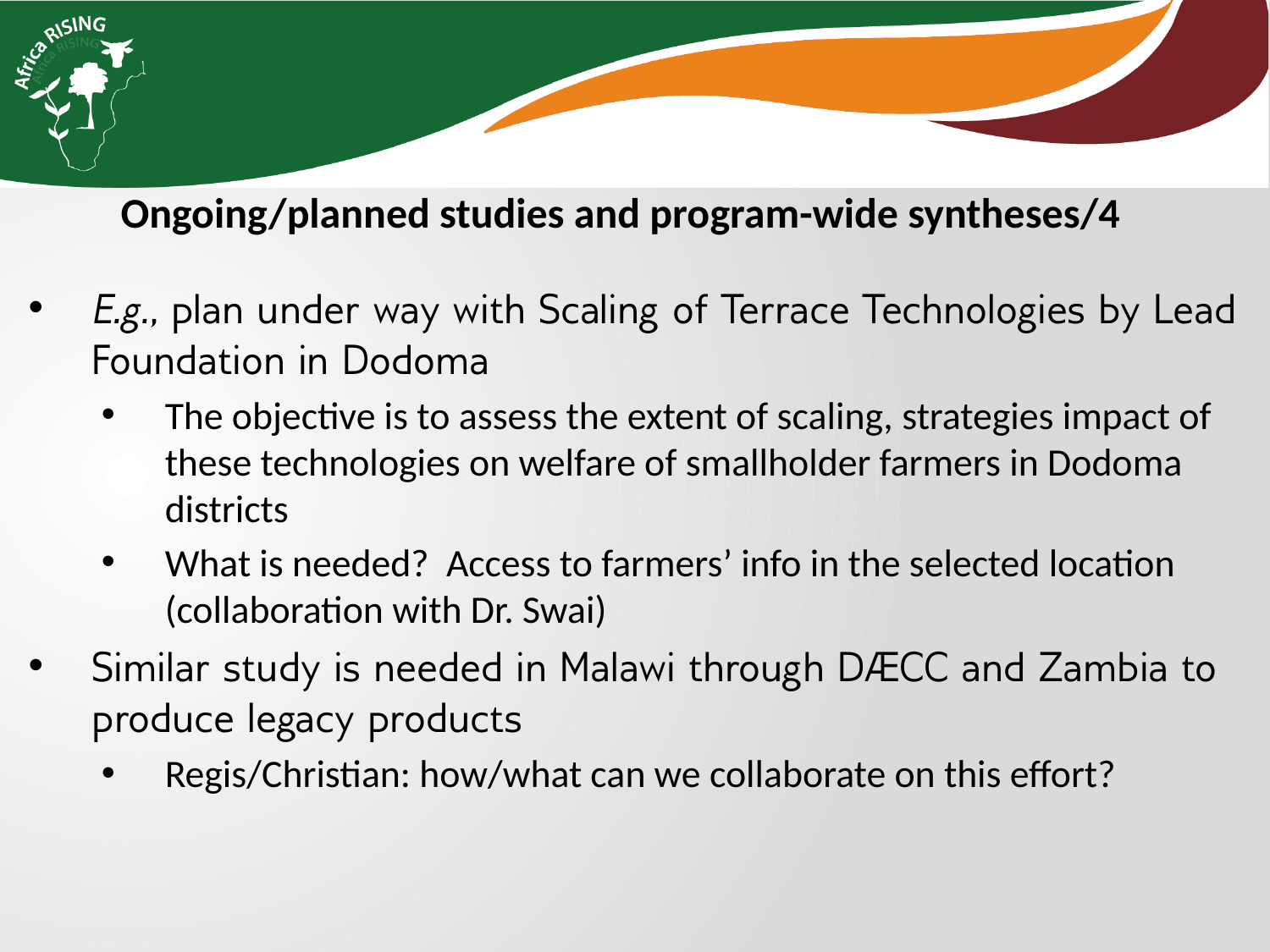

Ongoing/planned studies and program-wide syntheses/4
E.g., plan under way with Scaling of Terrace Technologies by Lead Foundation in Dodoma
The objective is to assess the extent of scaling, strategies impact of these technologies on welfare of smallholder farmers in Dodoma  districts
What is needed?  Access to farmers’ info in the selected location (collaboration with Dr. Swai)
Similar study is needed in Malawi through DAECC and Zambia to produce legacy products
Regis/Christian: how/what can we collaborate on this effort?